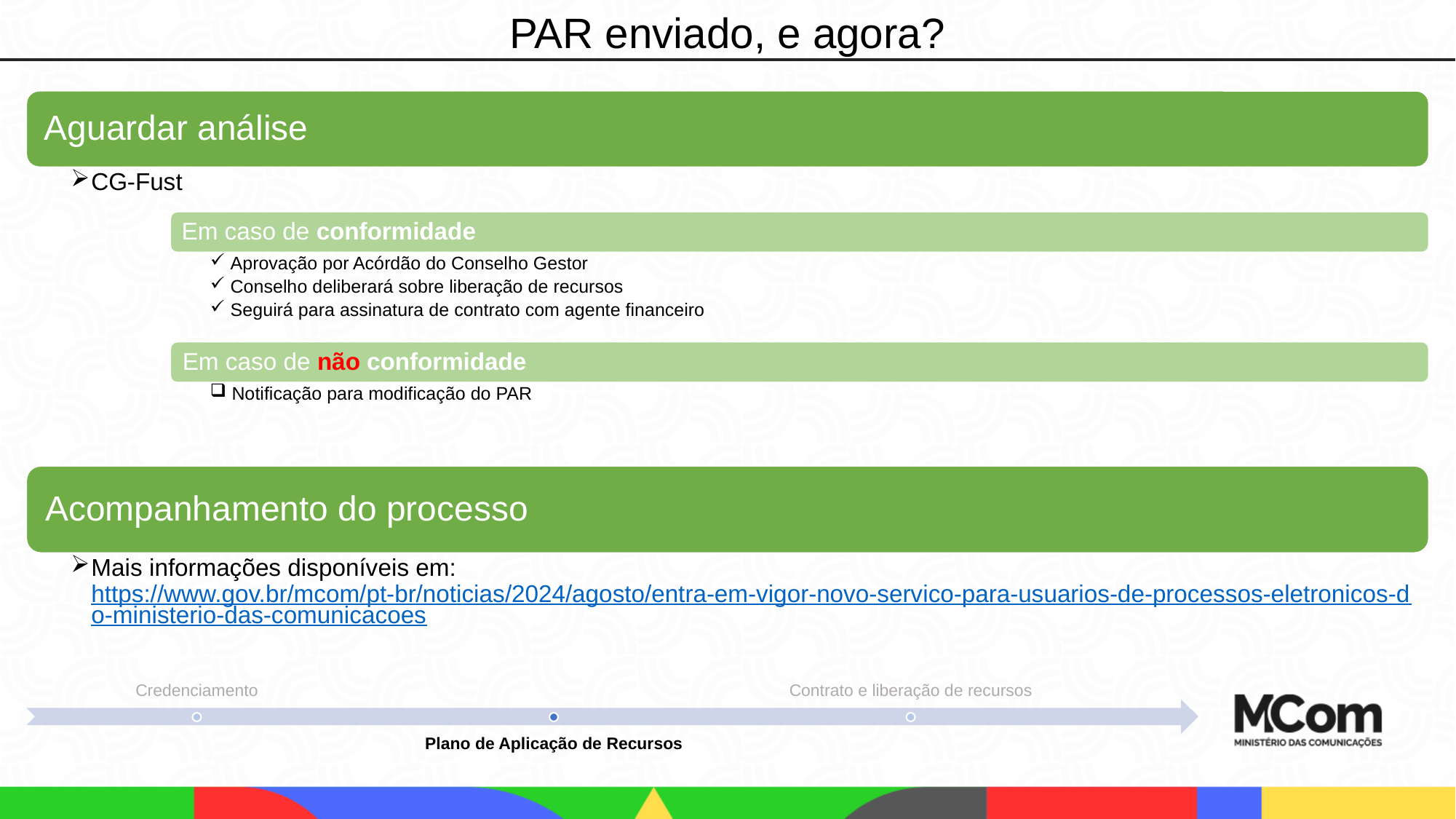

PAR enviado, e agora?
Aguardar análise
CG-Fust
Em caso de conformidade
 Aprovação por Acórdão do Conselho Gestor
 Conselho deliberará sobre liberação de recursos
 Seguirá para assinatura de contrato com agente financeiro
Em caso de não conformidade
 Notificação para modificação do PAR
Acompanhamento do processo
Mais informações disponíveis em: https://www.gov.br/mcom/pt-br/noticias/2024/agosto/entra-em-vigor-novo-servico-para-usuarios-de-processos-eletronicos-do-ministerio-das-comunicacoes
Credenciamento
Plano de Aplicação de Recursos
Contrato e liberação de recursos